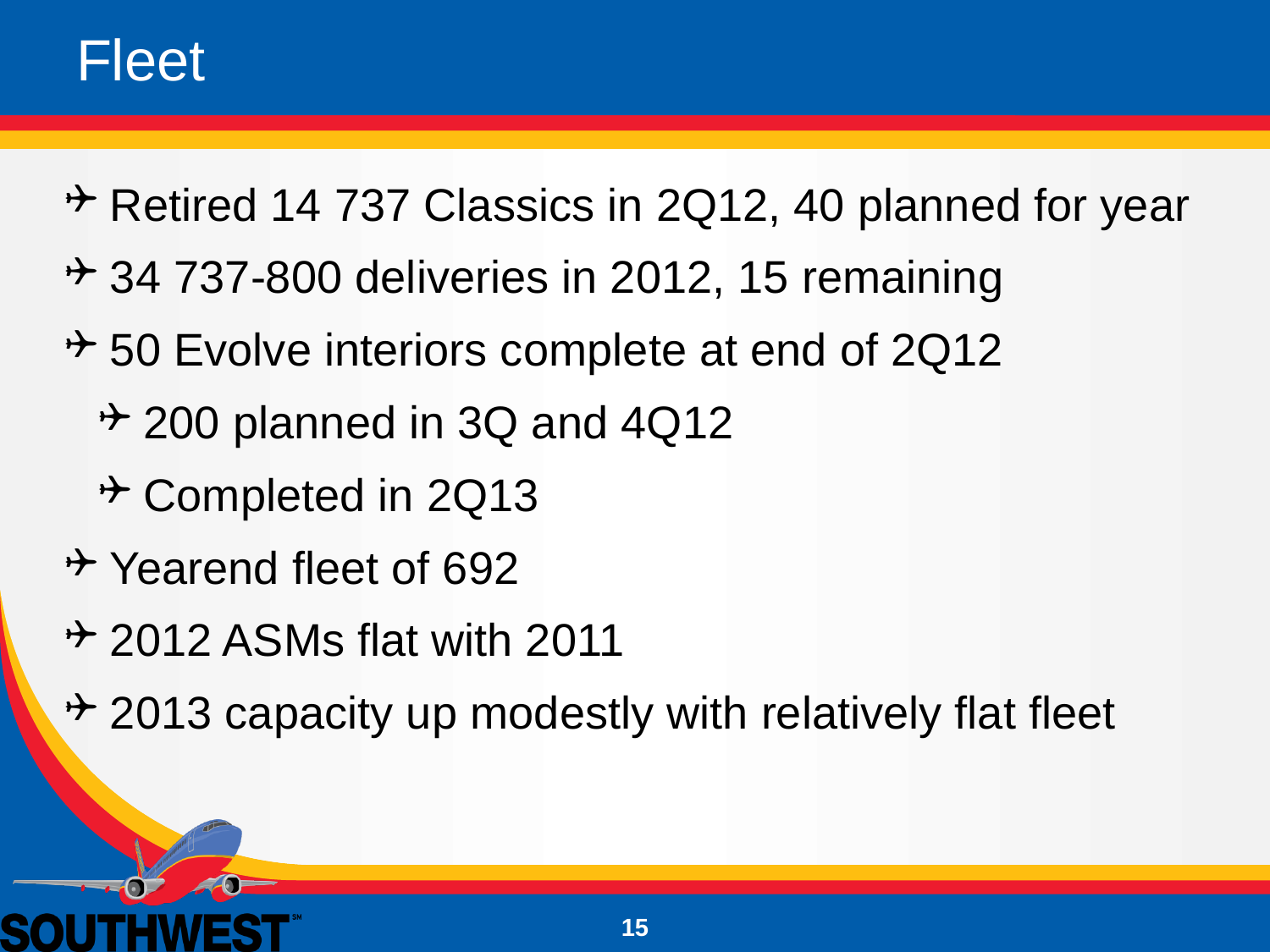

# Fleet
 Retired 14 737 Classics in 2Q12, 40 planned for year
 34 737-800 deliveries in 2012, 15 remaining
 50 Evolve interiors complete at end of 2Q12
 200 planned in 3Q and 4Q12
 Completed in 2Q13
 Yearend fleet of 692
 2012 ASMs flat with 2011
 2013 capacity up modestly with relatively flat fleet
15